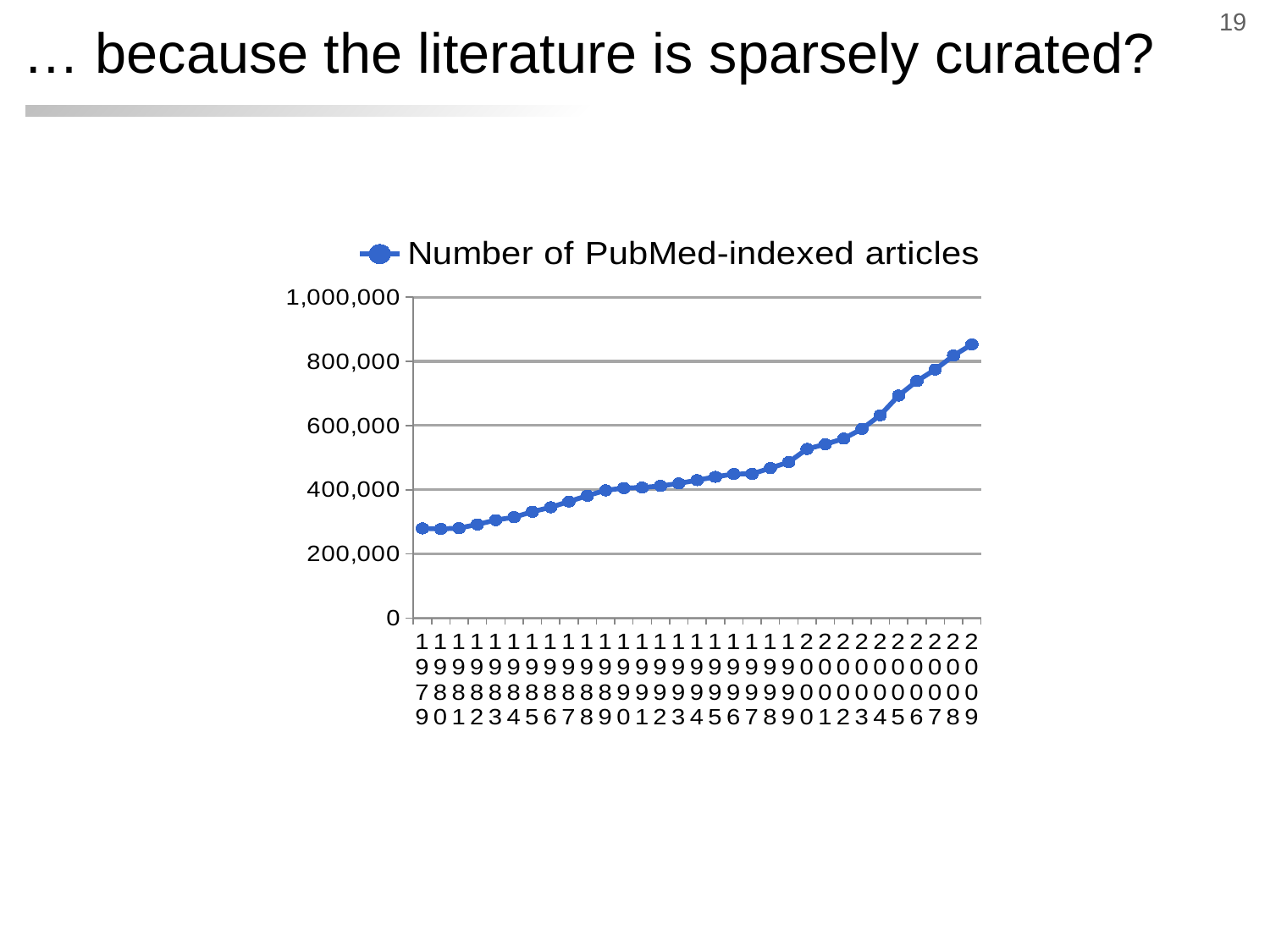

19
# … because the literature is sparsely curated?

### Chart

| Category | Number of PubMed-indexed articles |
|---|---|
| 1979 | 279631.0 |
| 1980 | 277818.0 |
| 1981 | 280311.0 |
| 1982 | 291892.0 |
| 1983 | 305387.0 |
| 1984 | 314424.0 |
| 1985 | 331330.0 |
| 1986 | 345280.0 |
| 1987 | 363316.0 |
| 1988 | 381400.0 |
| 1989 | 398147.0 |
| 1990 | 405255.0 |
| 1991 | 406970.0 |
| 1992 | 411661.0 |
| 1993 | 419521.0 |
| 1994 | 429917.0 |
| 1995 | 440222.0 |
| 1996 | 448981.0 |
| 1997 | 449206.0 |
| 1998 | 467618.0 |
| 1999 | 485935.0 |
| 2000 | 527129.0 |
| 2001 | 541751.0 |
| 2002 | 559256.0 |
| 2003 | 589416.0 |
| 2004 | 632211.0 |
| 2005 | 693390.0 |
| 2006 | 738677.0 |
| 2007 | 774637.0 |
| 2008 | 818091.0 |
| 2009 | 852713.0 |